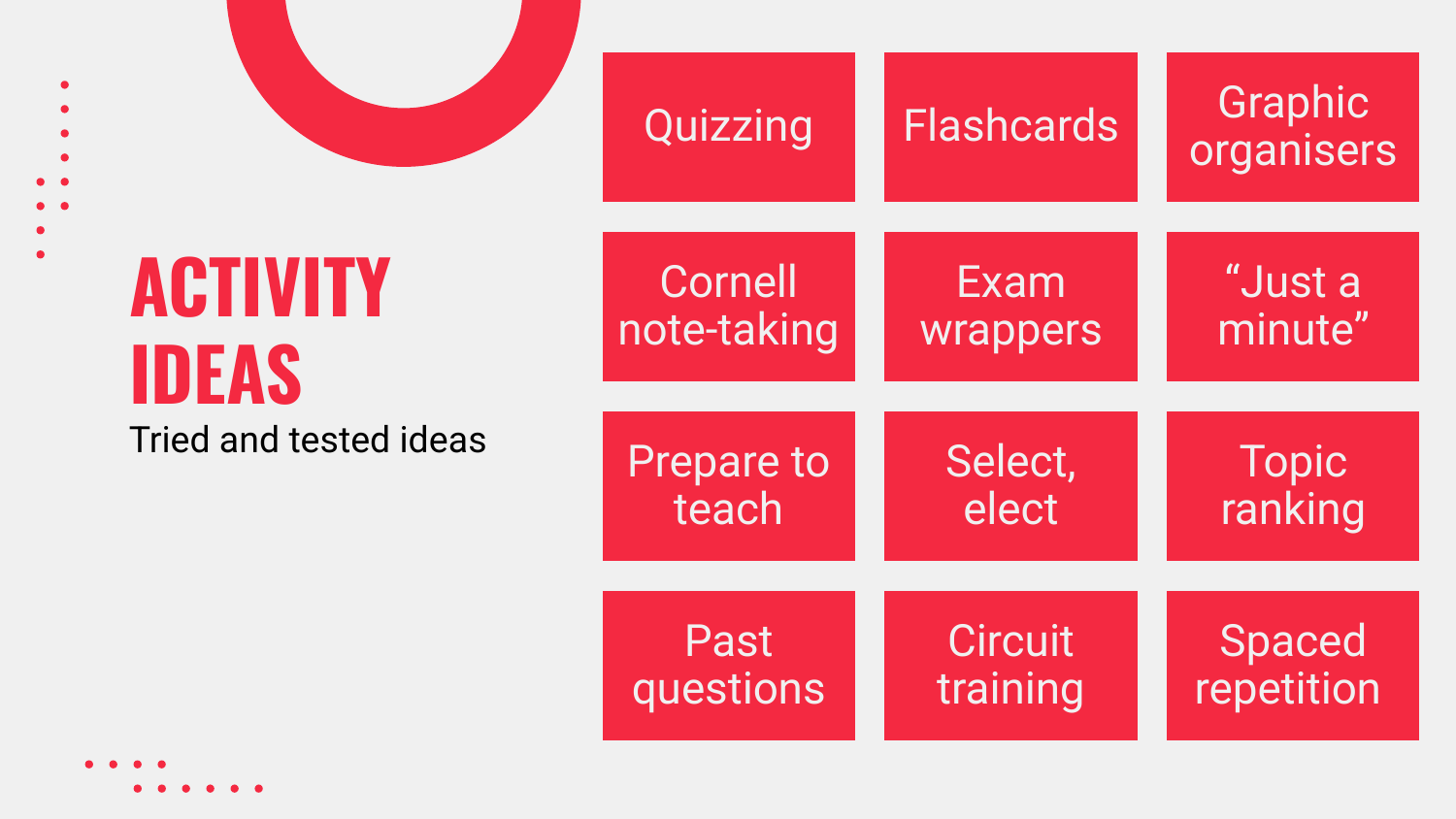

Quizzing
Flashcards
Graphic organisers
Cornell note-taking
Exam wrappers
“Just a minute”
Prepare to teach
Select, elect
Topic ranking
Past questions
Circuit training
Spaced repetition
# ACTIVITY IDEAS
Tried and tested ideas